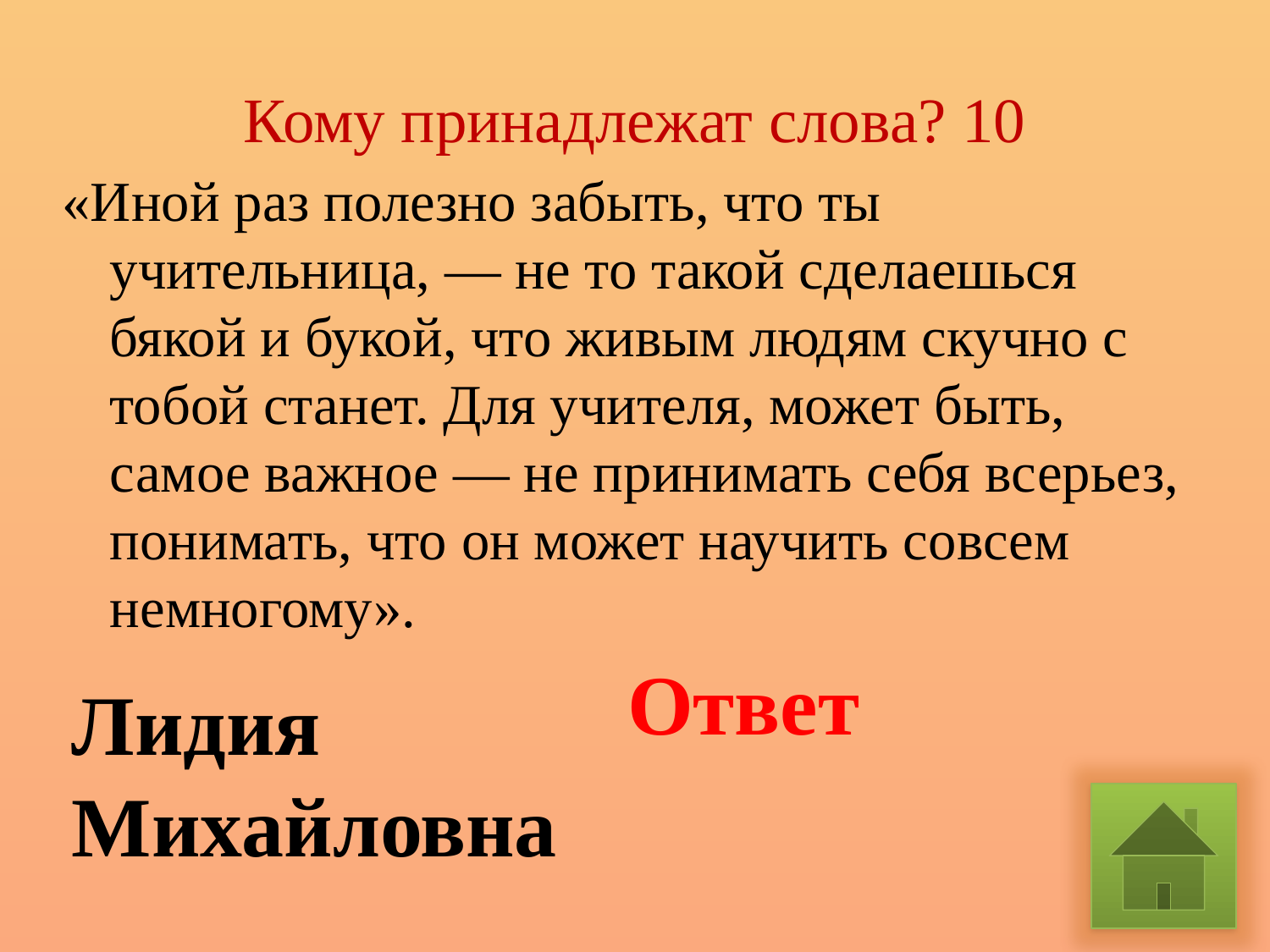

# Кому принадлежат слова? 10
«Иной раз полезно забыть, что ты учительница, — не то такой сделаешься бякой и букой, что живым людям скучно с тобой станет. Для учителя, может быть, самое важное — не принимать себя всерьез, понимать, что он может научить совсем немногому».
Ответ
Лидия Михайловна